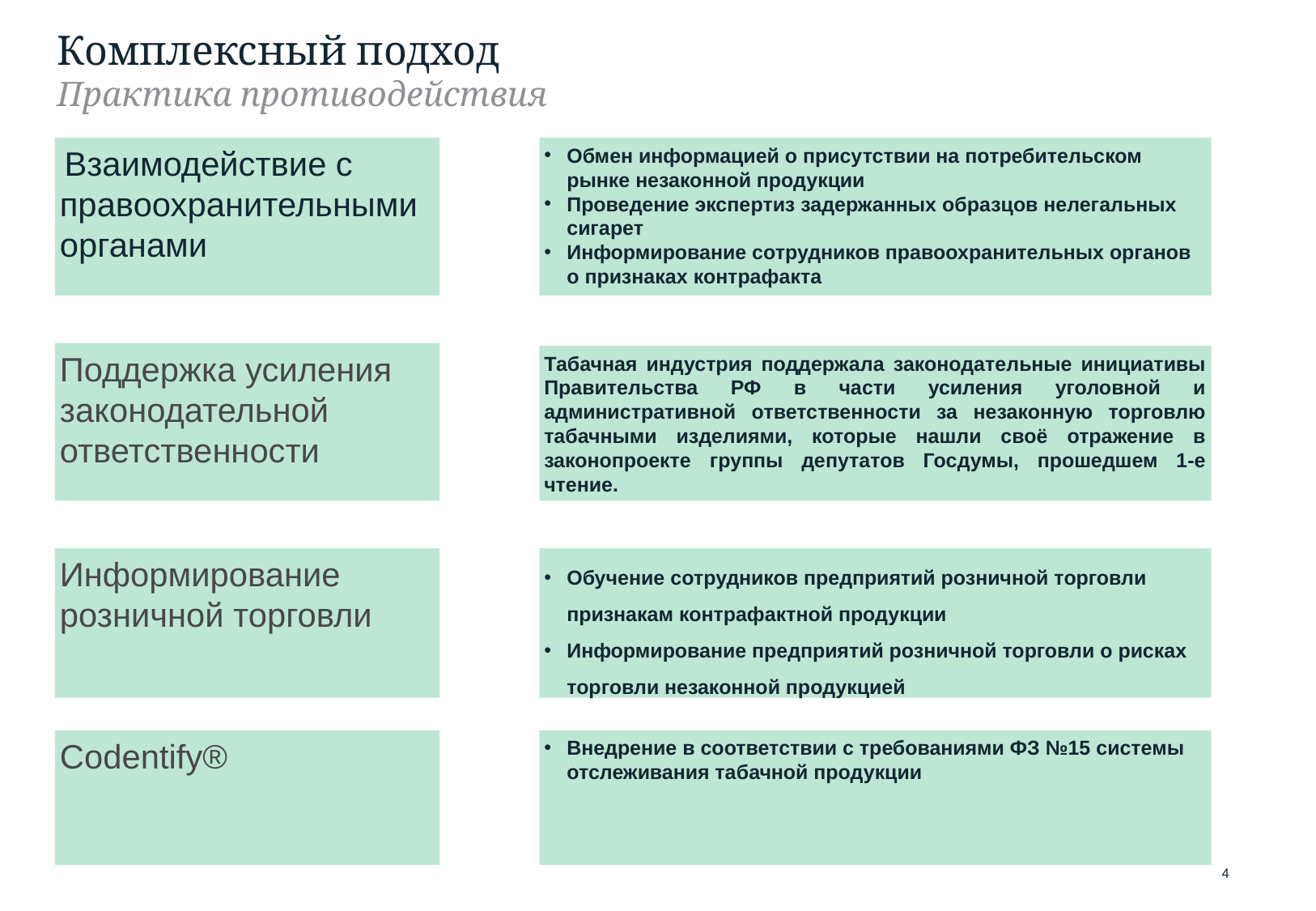

# Комплексный подход Практика противодействия
 Взаимодействие с правоохранительными органами
Обмен информацией о присутствии на потребительском рынке незаконной продукции
Проведение экспертиз задержанных образцов нелегальных сигарет
Информирование сотрудников правоохранительных органов о признаках контрафакта
Поддержка усиления законодательной ответственности
Табачная индустрия поддержала законодательные инициативы Правительства РФ в части усиления уголовной и административной ответственности за незаконную торговлю табачными изделиями, которые нашли своё отражение в законопроекте группы депутатов Госдумы, прошедшем 1-е чтение.
Информирование розничной торговли
Обучение сотрудников предприятий розничной торговли признакам контрафактной продукции
Информирование предприятий розничной торговли о рисках торговли незаконной продукцией
Codentify®
Внедрение в соответствии с требованиями ФЗ №15 системы отслеживания табачной продукции
4